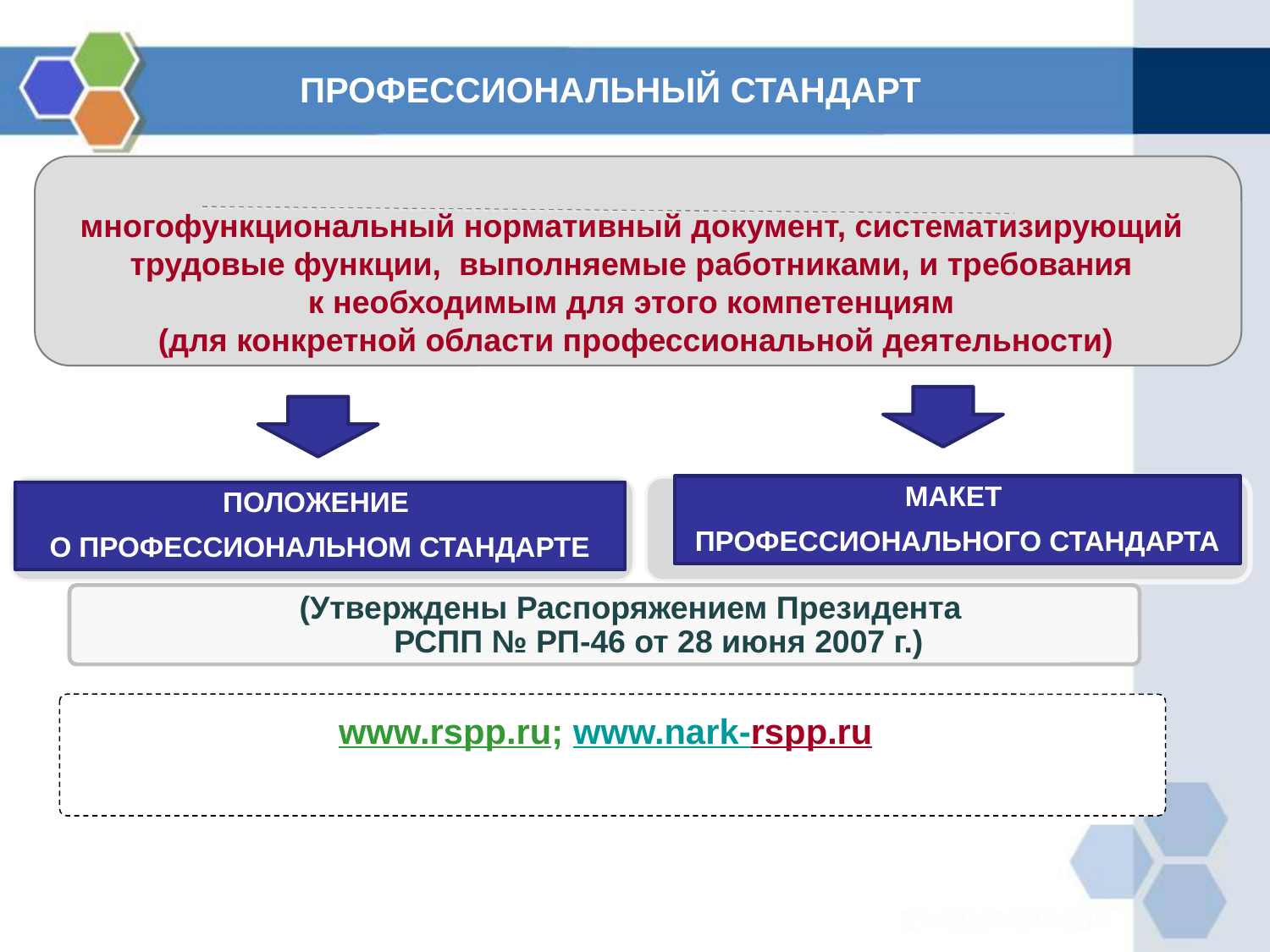

ПРОФЕССИОНАЛЬНЫЙ СТАНДАРТ

 многофункциональный нормативный документ, систематизирующий
трудовые функции,  выполняемые работниками, и требования
к необходимым для этого компетенциям
(для конкретной области профессиональной деятельности)

МАКЕТ
ПРОФЕССИОНАЛЬНОГО СТАНДАРТА
ПОЛОЖЕНИЕ
О ПРОФЕССИОНАЛЬНОМ СТАНДАРТЕ

(Утверждены Распоряжением Президента
РСПП № РП-46 от 28 июня 2007 г.)
www.rspp.ru; www.nark-rspp.ru